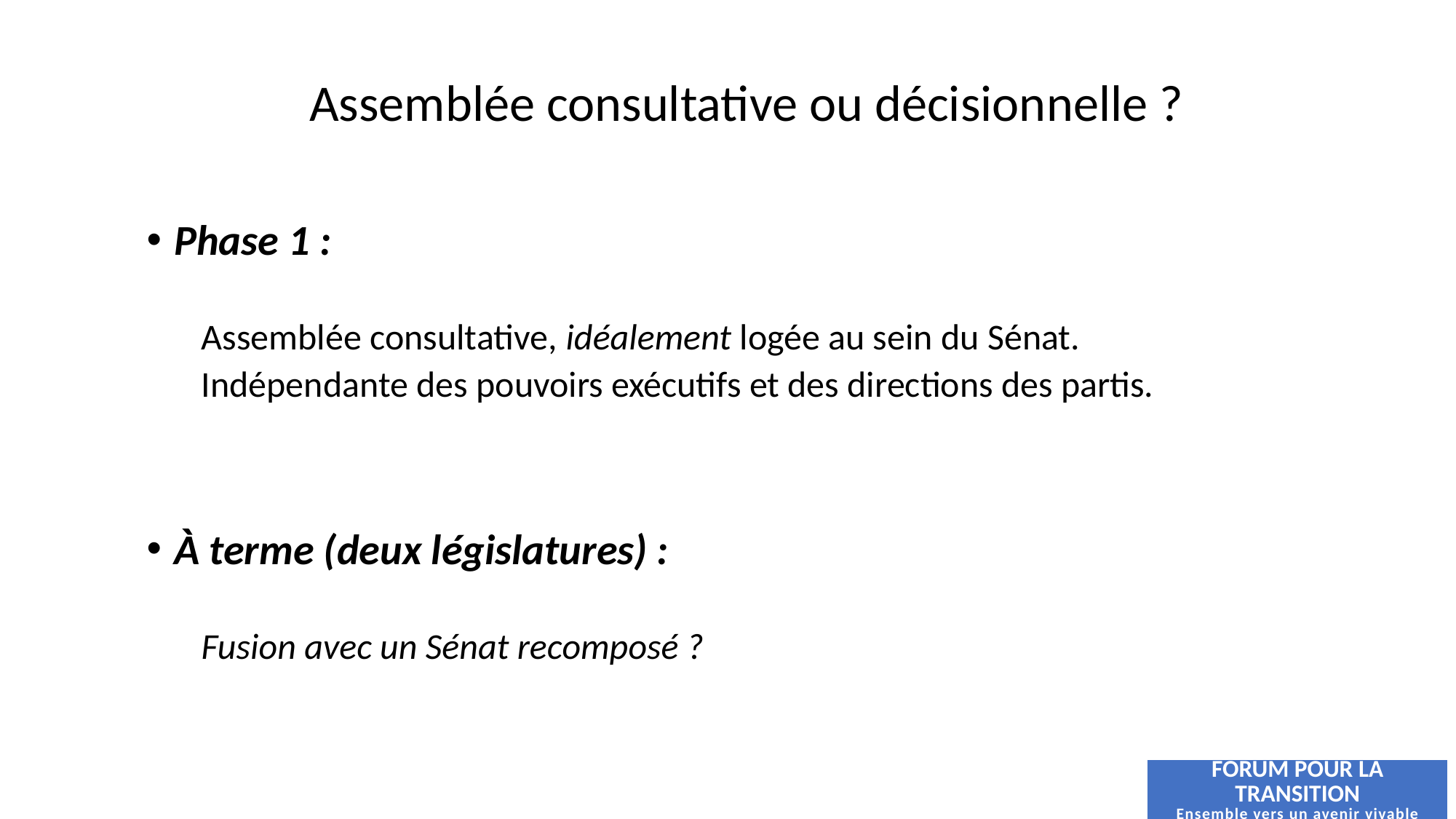

# Assemblée consultative ou décisionnelle ?

Phase 1 :

Assemblée consultative, idéalement logée au sein du Sénat.
Indépendante des pouvoirs exécutifs et des directions des partis.

À terme (deux législatures) :

Fusion avec un Sénat recomposé ?